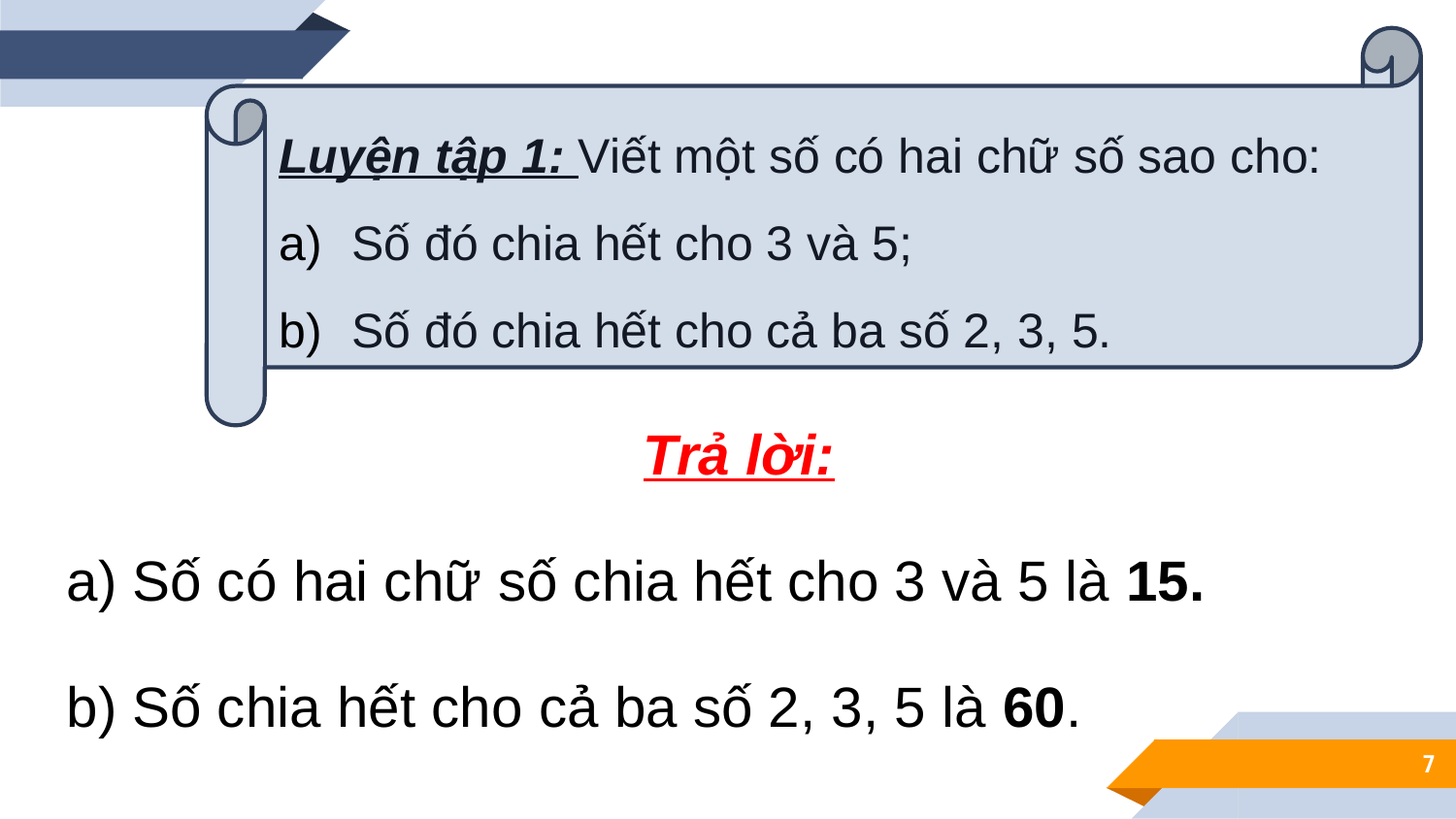

Luyện tập 1: Viết một số có hai chữ số sao cho:
Số đó chia hết cho 3 và 5;
Số đó chia hết cho cả ba số 2, 3, 5.
Trả lời:
a) Số có hai chữ số chia hết cho 3 và 5 là 15.
b) Số chia hết cho cả ba số 2, 3, 5 là 60.
7